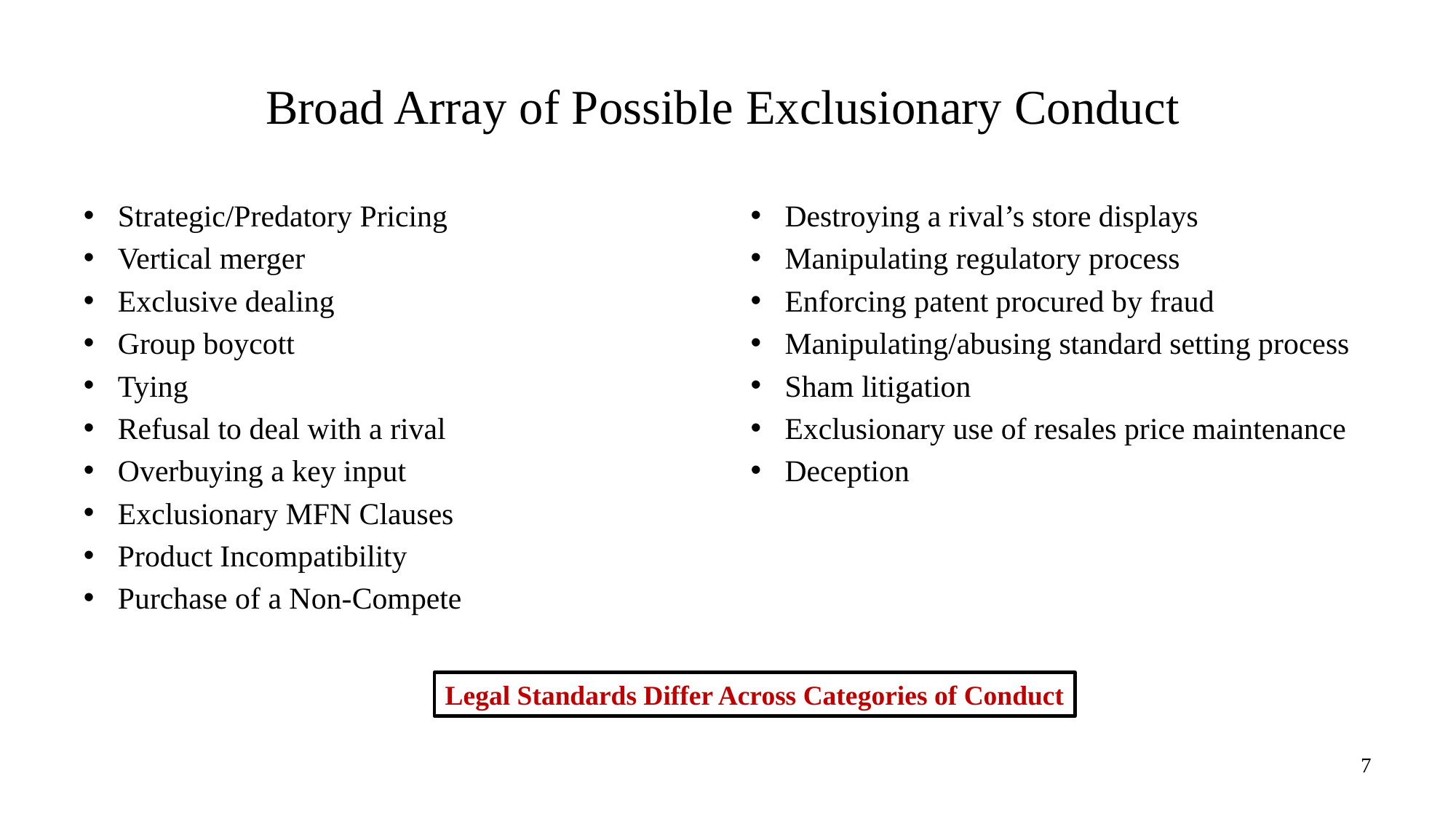

# Broad Array of Possible Exclusionary Conduct
Strategic/Predatory Pricing
Vertical merger
Exclusive dealing
Group boycott
Tying
Refusal to deal with a rival
Overbuying a key input
Exclusionary MFN Clauses
Product Incompatibility
Purchase of a Non-Compete

Destroying a rival’s store displays
Manipulating regulatory process
Enforcing patent procured by fraud
Manipulating/abusing standard setting process
Sham litigation
Exclusionary use of resales price maintenance
Deception

Legal Standards Differ Across Categories of Conduct
7